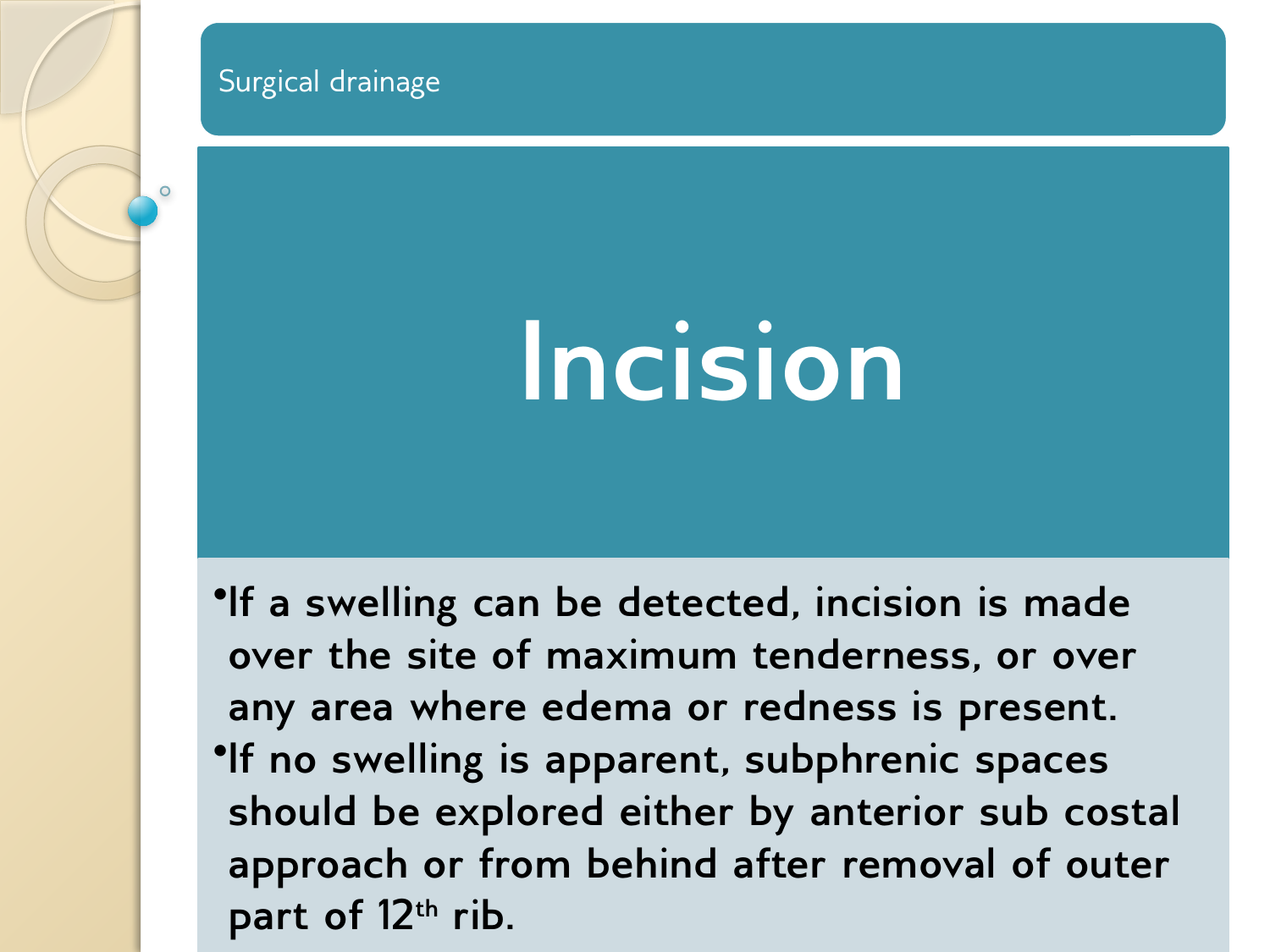

Surgical drainage
Incision
If a swelling can be detected, incision is made over the site of maximum tenderness, or over any area where edema or redness is present.
If no swelling is apparent, subphrenic spaces should be explored either by anterior sub costal approach or from behind after removal of outer part of 12th rib.